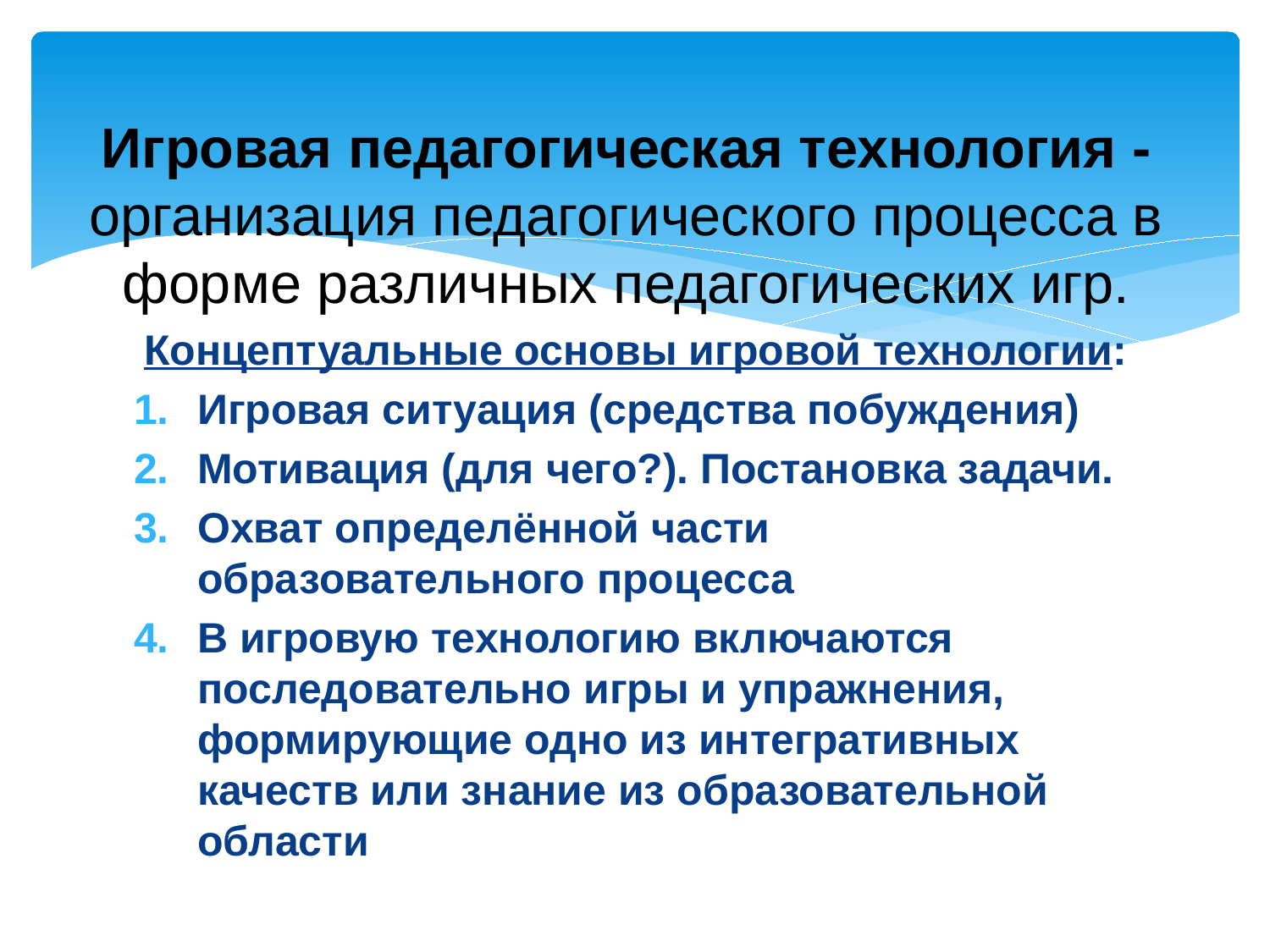

# Игровая педагогическая технология - организация педагогического процесса в форме различных педагогических игр.
Концептуальные основы игровой технологии:
Игровая ситуация (средства побуждения)
Мотивация (для чего?). Постановка задачи.
Охват определённой части образовательного процесса
В игровую технологию включаются последовательно игры и упражнения, формирующие одно из интегративных качеств или знание из образовательной области